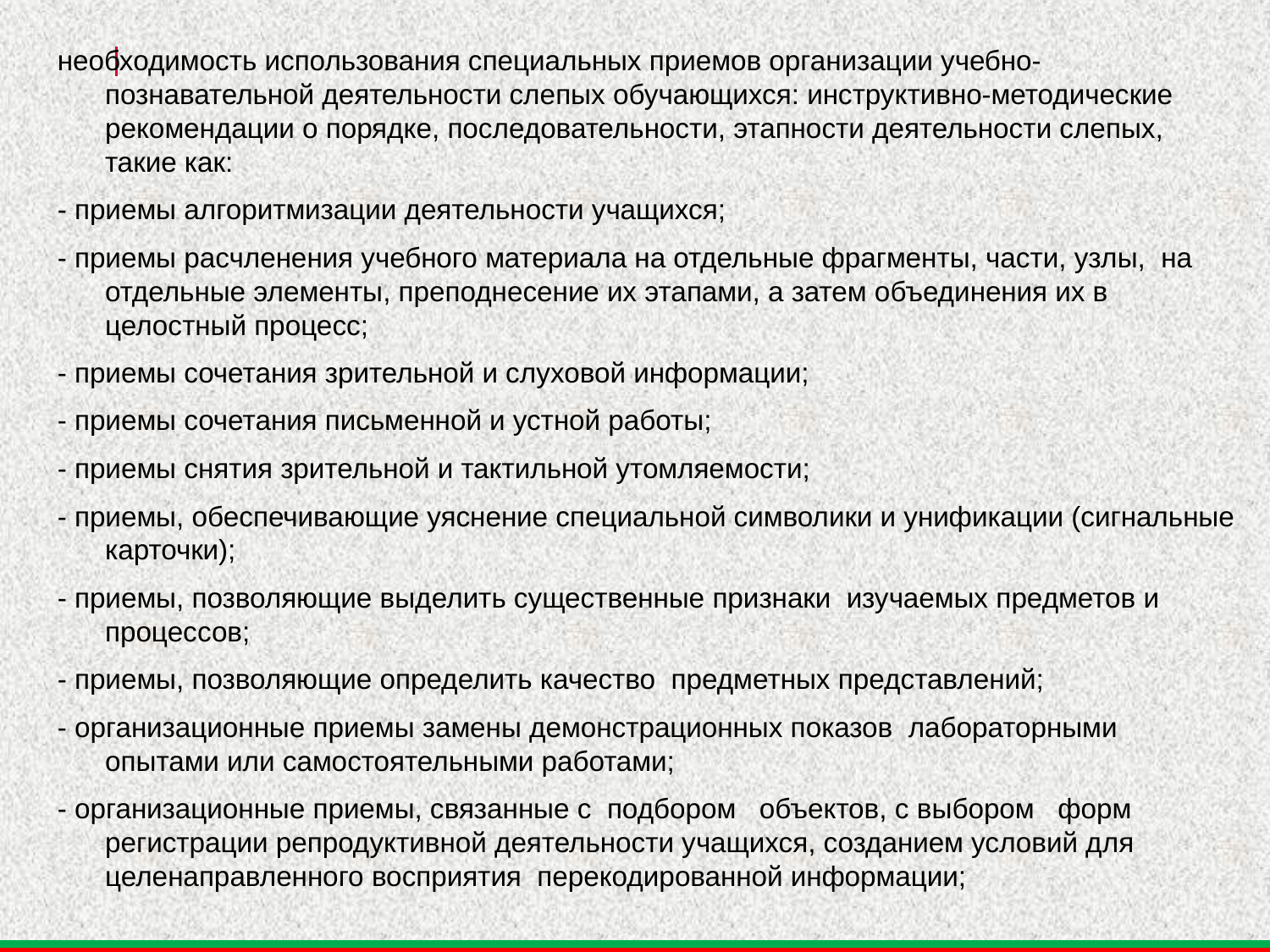

необходимость использования специальных приемов организации учебно-познавательной деятельности слепых обучающихся: инструктивно-методические рекомендации о порядке, последовательности, этапности деятельности слепых, такие как:
- приемы алгоритмизации деятельности учащихся;
- приемы расчленения учебного материала на отдельные фрагменты, части, узлы,  на отдельные элементы, преподнесение их этапами, а затем объединения их в целостный процесс;
- приемы сочетания зрительной и слуховой информации;
- приемы сочетания письменной и устной работы;
- приемы снятия зрительной и тактильной утомляемости;
- приемы, обеспечивающие уяснение специальной символики и унификации (сигнальные карточки);
- приемы, позволяющие выделить существенные признаки  изучаемых предметов и процессов;
- приемы, позволяющие определить качество  предметных представлений;
- организационные приемы замены демонстрационных показов  лабораторными  опытами или самостоятельными работами;
- организационные приемы, связанные с  подбором   объектов, с выбором   форм регистрации репродуктивной деятельности учащихся, созданием условий для  целенаправленного восприятия  перекодированной информации;